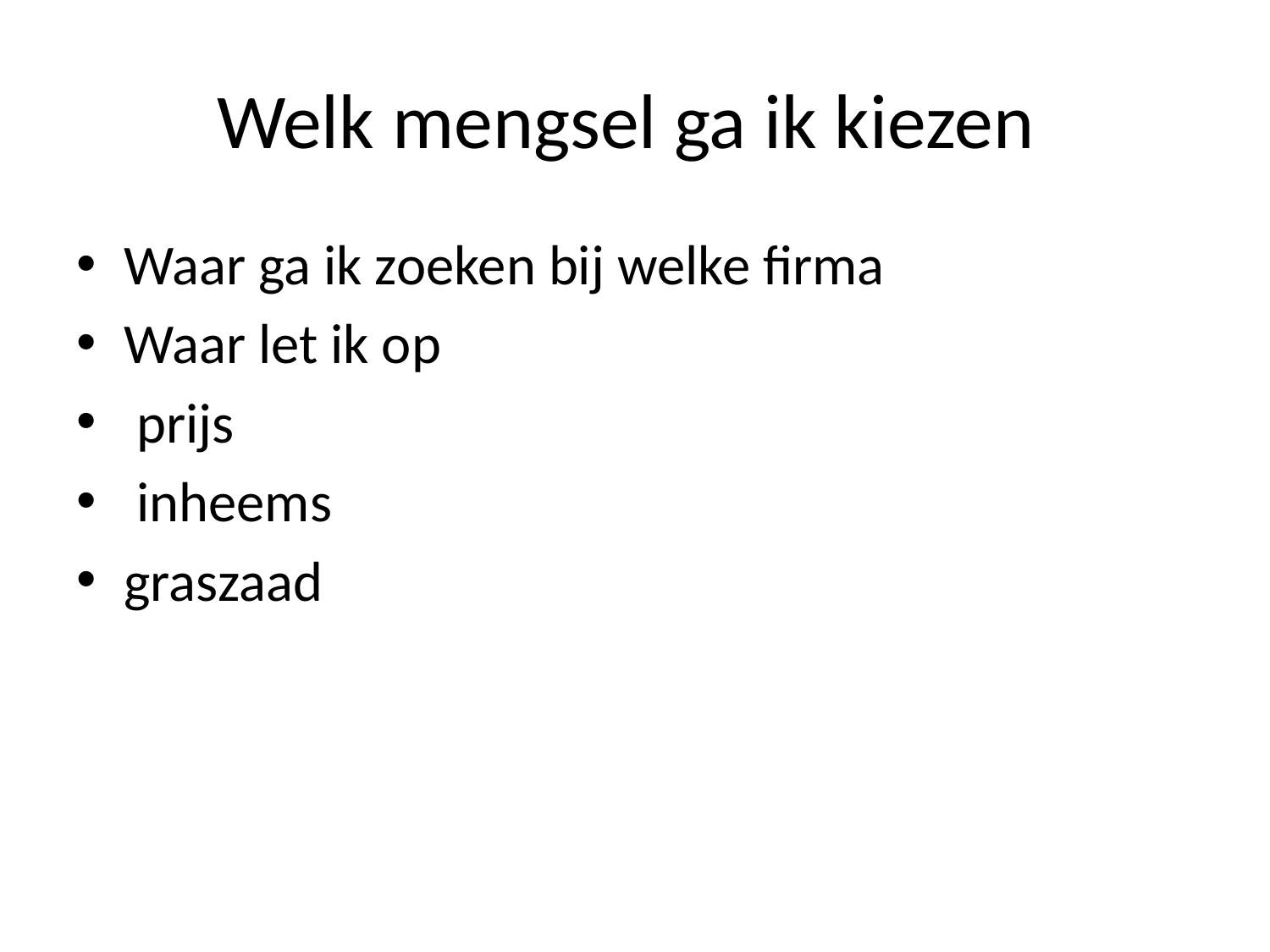

# Welk mengsel ga ik kiezen
Waar ga ik zoeken bij welke firma
Waar let ik op
 prijs
 inheems
graszaad